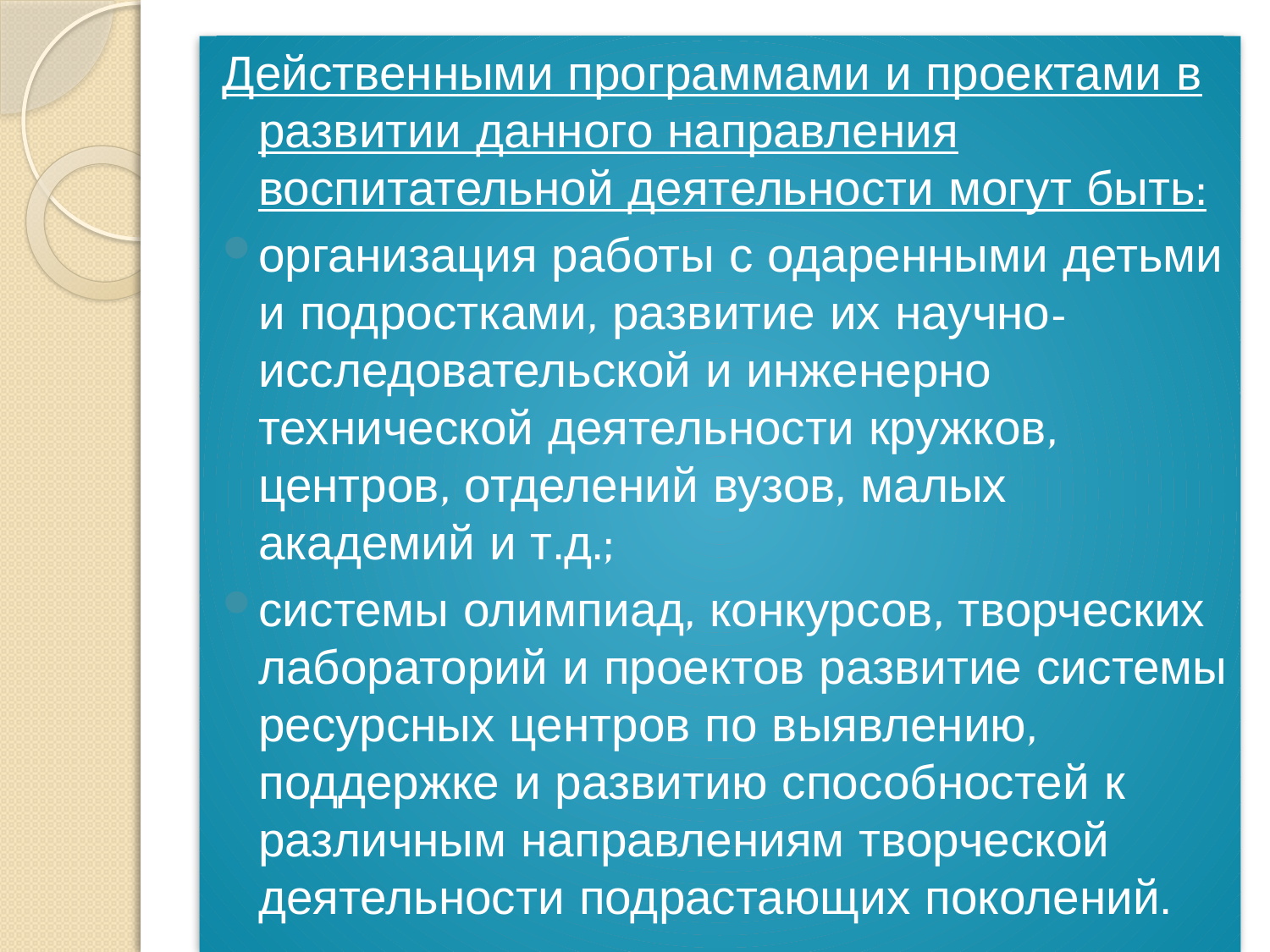

Действенными программами и проектами в развитии данного направления воспитательной деятельности могут быть:
организация работы с одаренными детьми и подростками, развитие их научно-исследовательской и инженерно­технической деятельности кружков, центров, отделений вузов, малых академий и т.д.;
системы олимпиад, конкурсов, творческих лабораторий и проектов развитие системы ресурсных центров по выявлению, поддержке и развитию способностей к различным направлениям творческой деятельности подрастающих поколений.